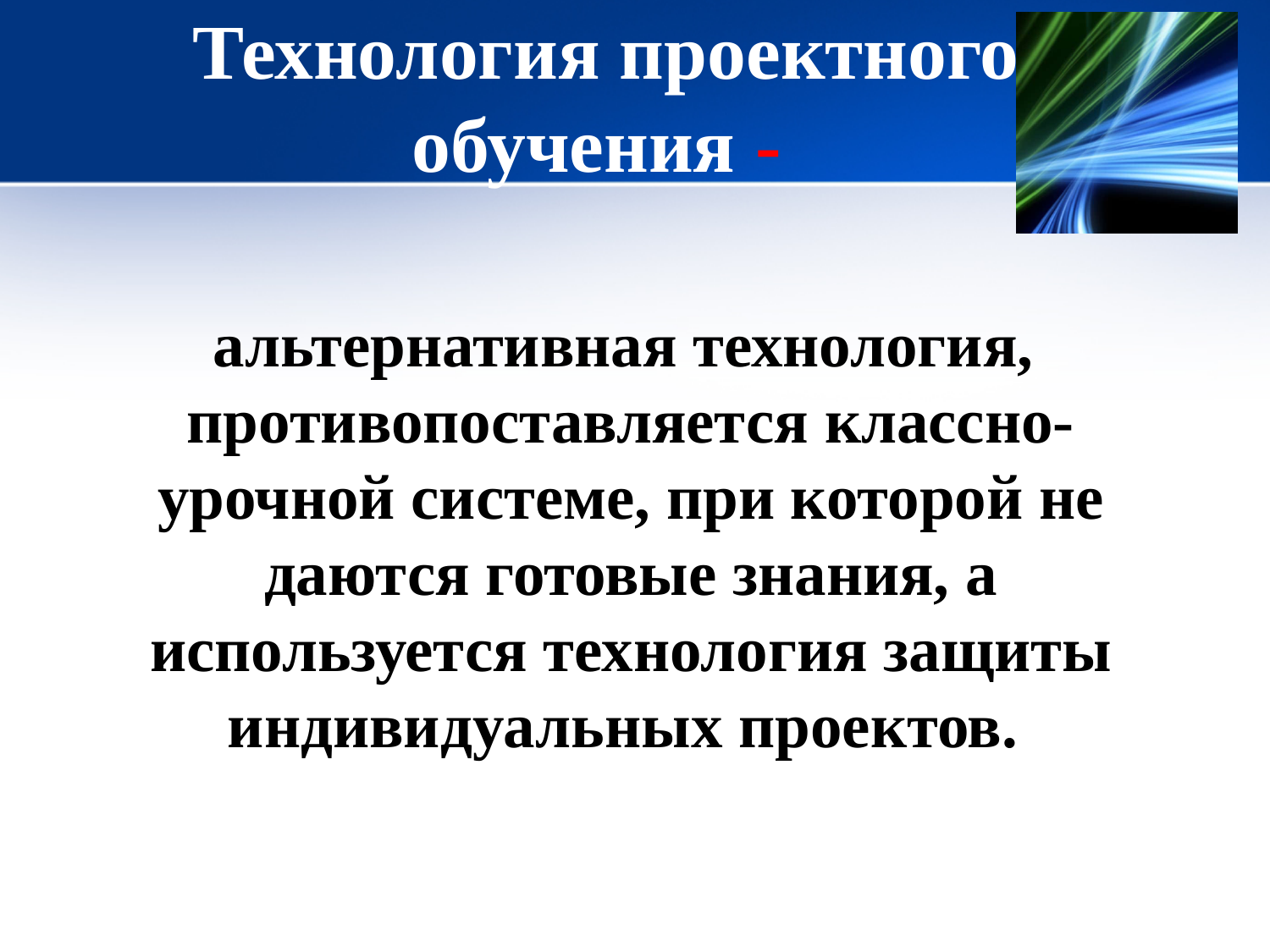

# Технология проектного обучения -
альтернативная технология,  противопоставляется классно-урочной системе, при которой не даются готовые знания, а используется технология защиты индивидуальных проектов.